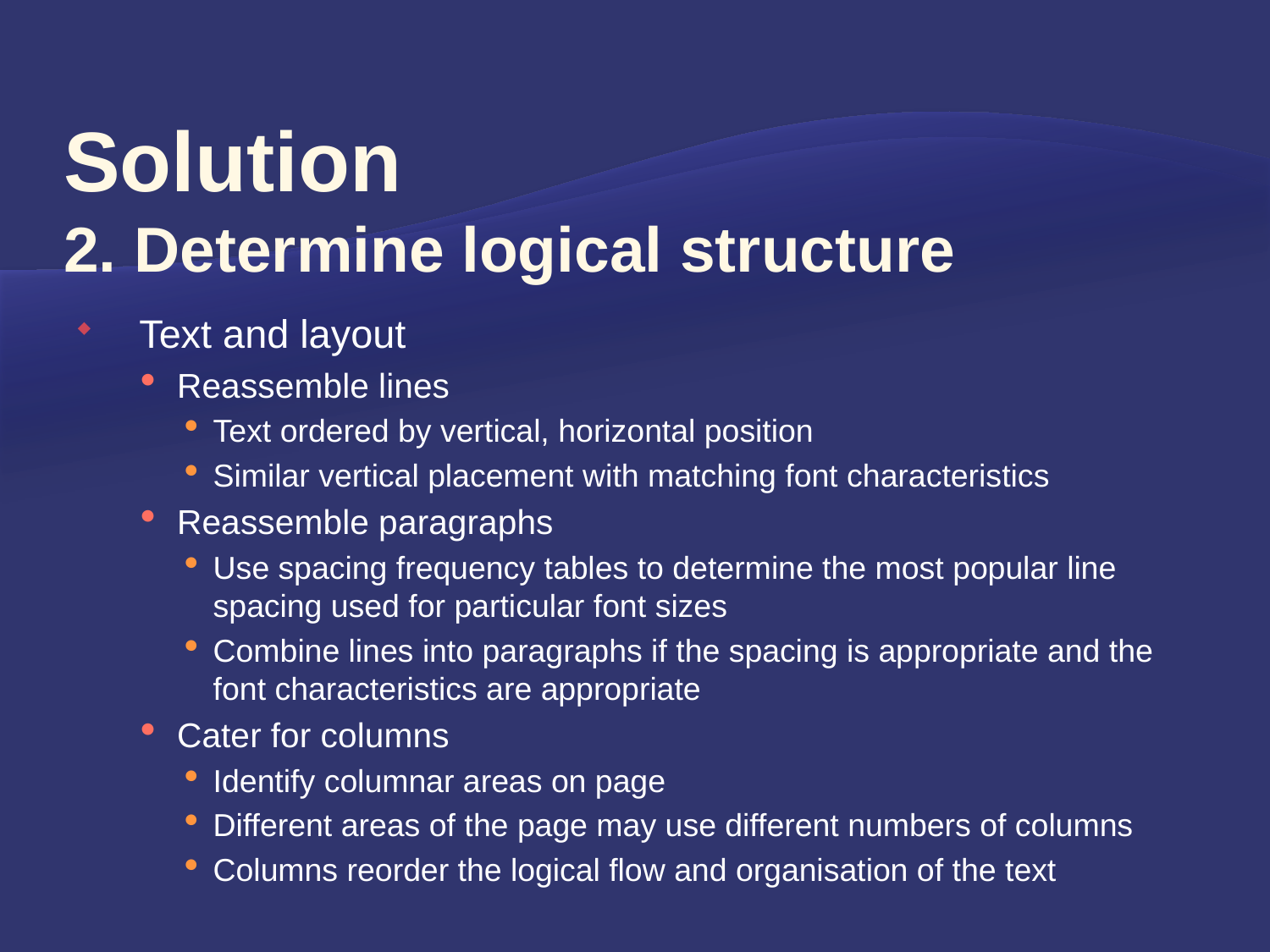

# Solution 2. Determine logical structure
Text and layout
Reassemble lines
Text ordered by vertical, horizontal position
Similar vertical placement with matching font characteristics
Reassemble paragraphs
Use spacing frequency tables to determine the most popular line spacing used for particular font sizes
Combine lines into paragraphs if the spacing is appropriate and the font characteristics are appropriate
Cater for columns
Identify columnar areas on page
Different areas of the page may use different numbers of columns
Columns reorder the logical flow and organisation of the text